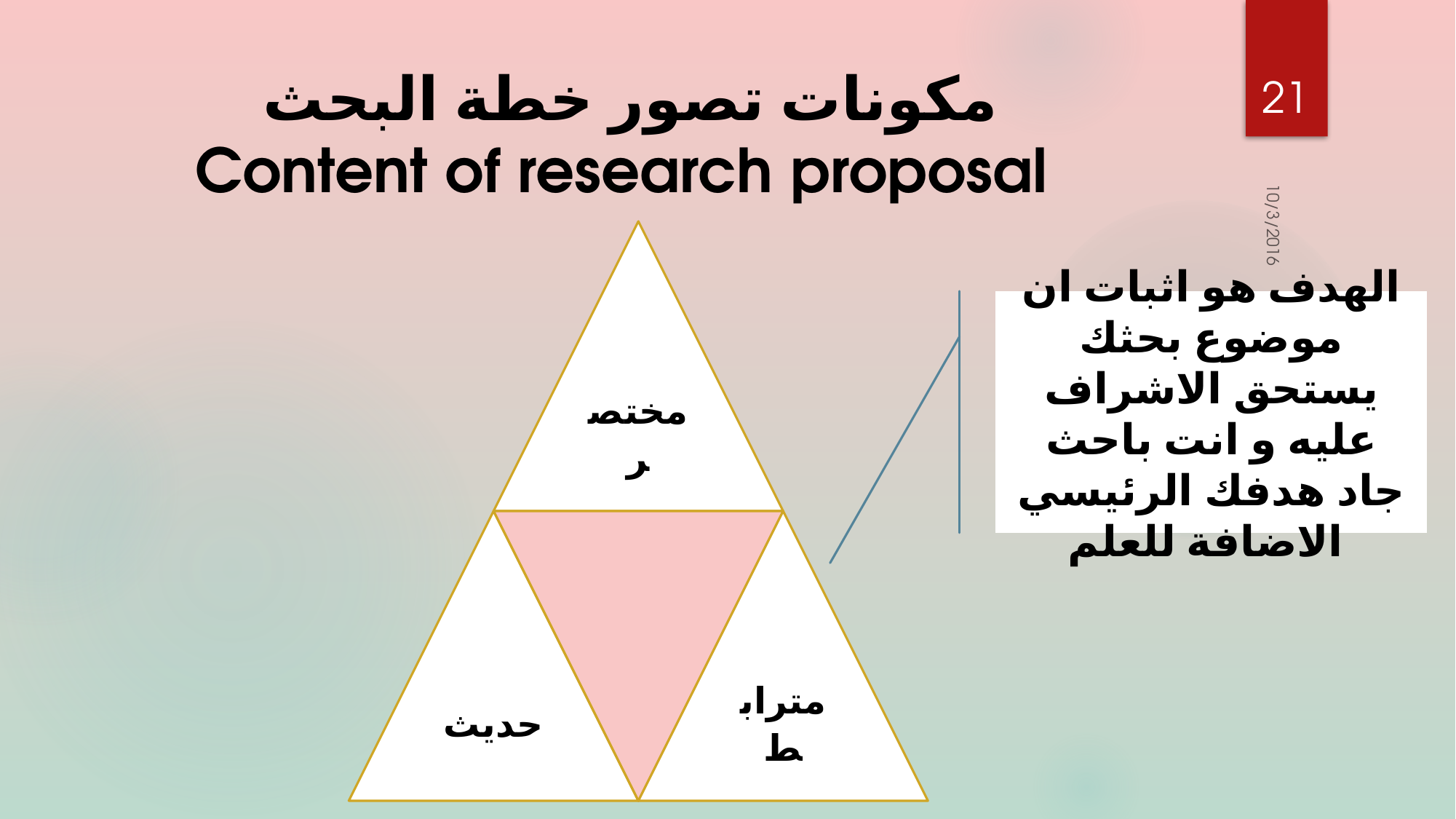

21
# مكونات تصور خطة البحث Content of research proposal
10/3/2016
مختصر
حديث
مترابط
الهدف هو اثبات ان موضوع بحثك يستحق الاشراف عليه و انت باحث جاد هدفك الرئيسي الاضافة للعلم